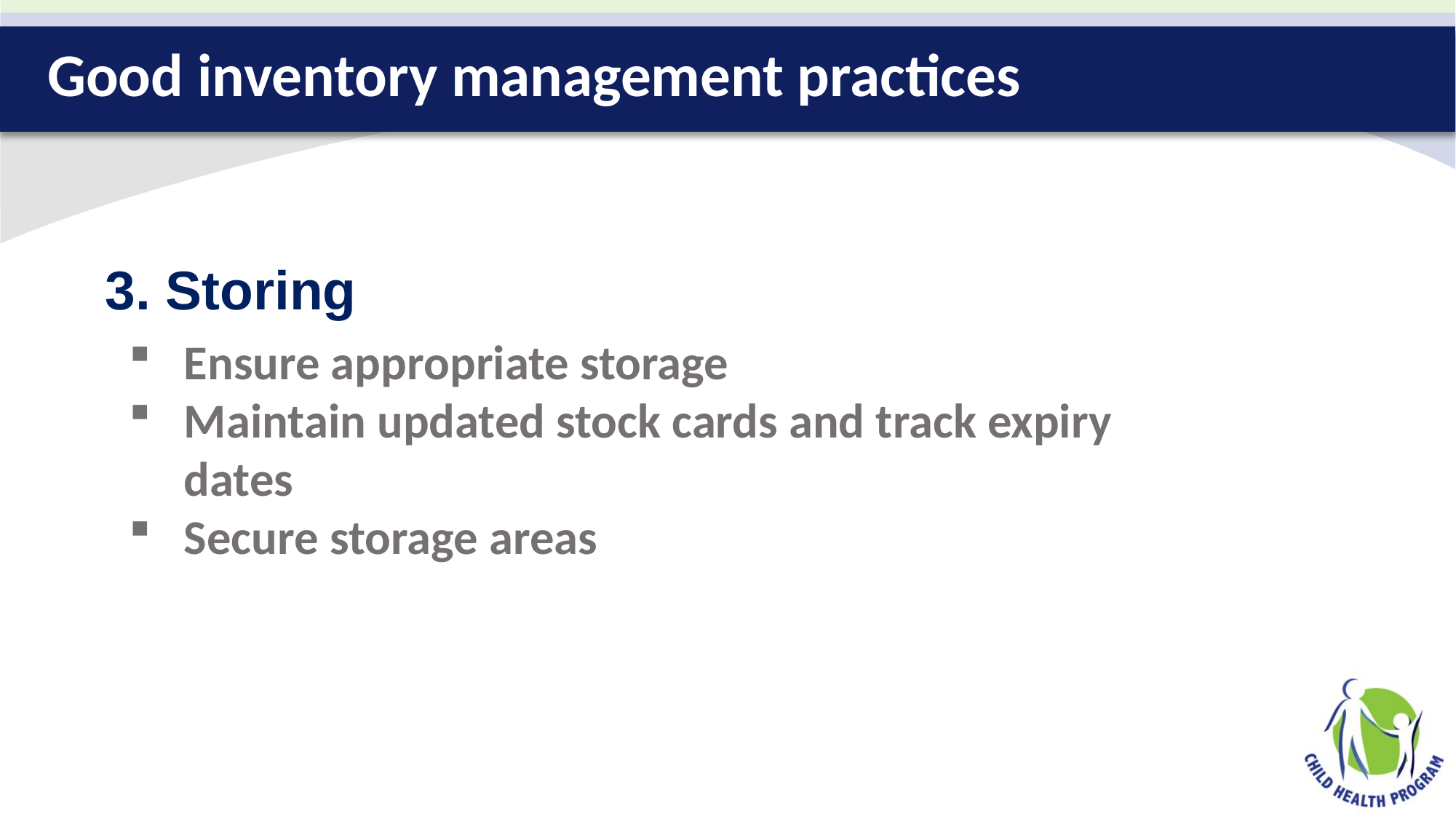

# Good inventory management practices
3. Storing
Ensure appropriate storage
Maintain updated stock cards and track expiry dates
Secure storage areas